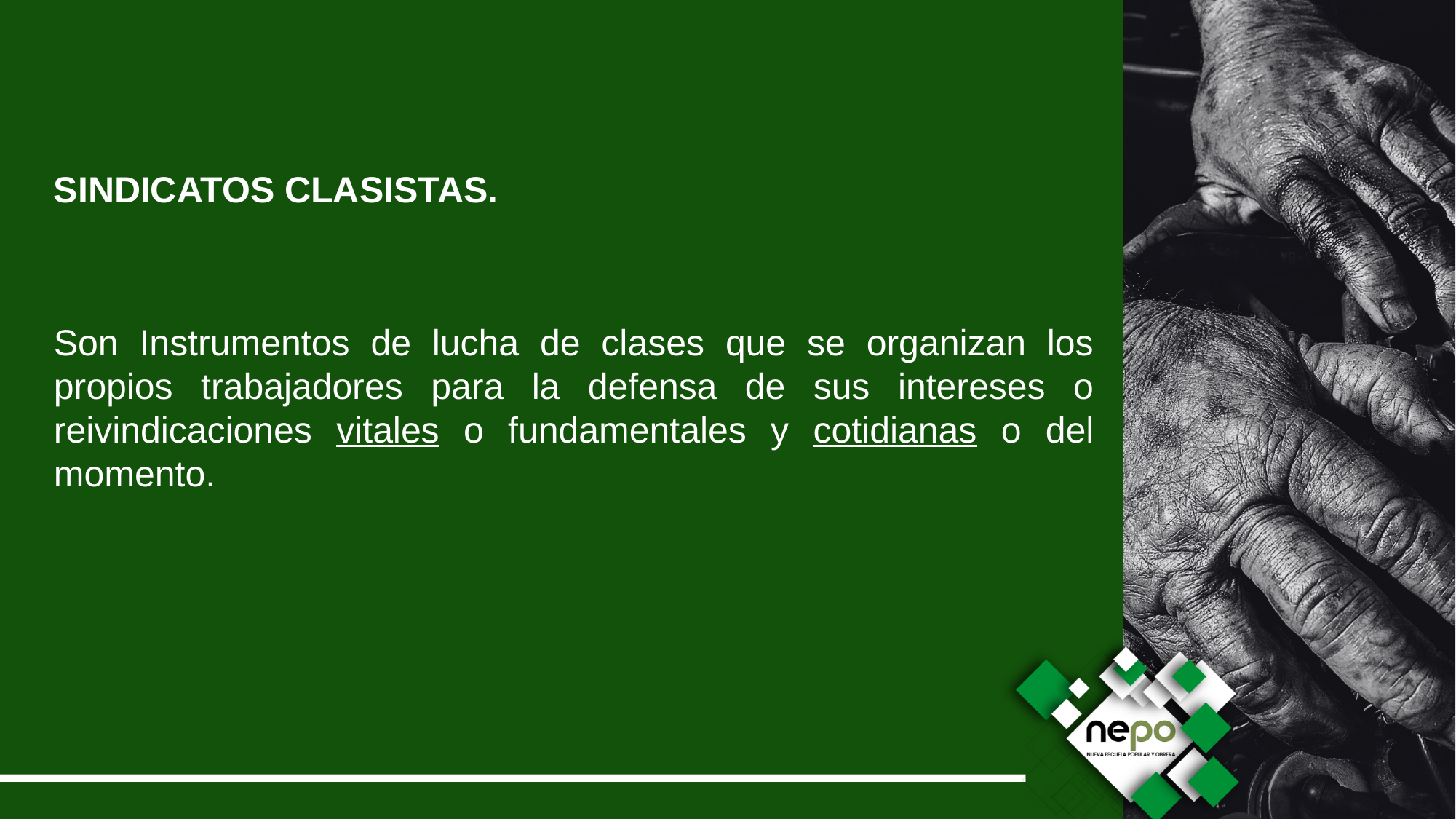

SINDICATOS CLASISTAS.

Son Instrumentos de lucha de clases que se organizan los propios trabajadores para la defensa de sus intereses o reivindicaciones vitales o fundamentales y cotidianas o del momento.